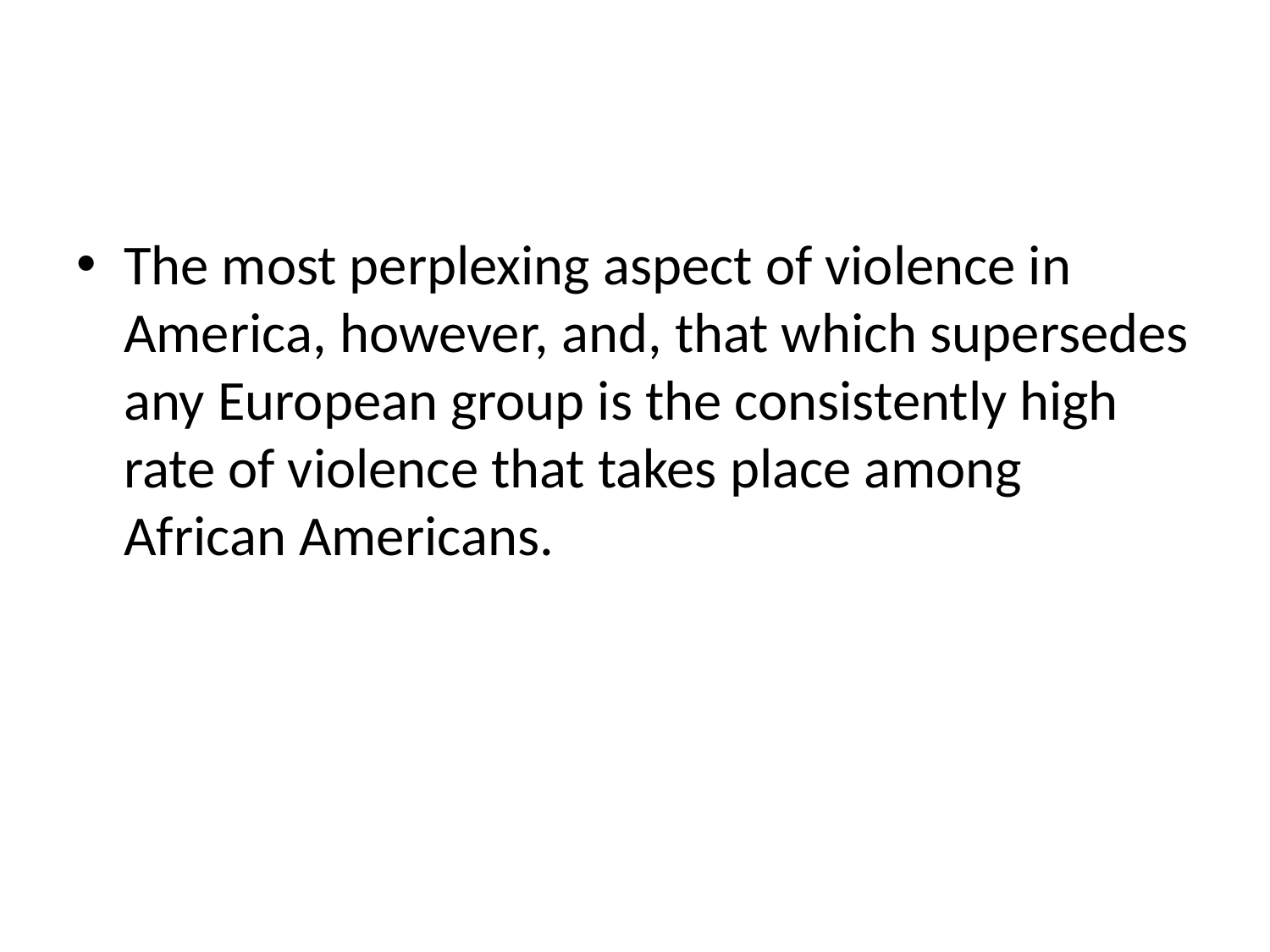

#
The most perplexing aspect of violence in America, however, and, that which supersedes any European group is the consistently high rate of violence that takes place among African Americans.